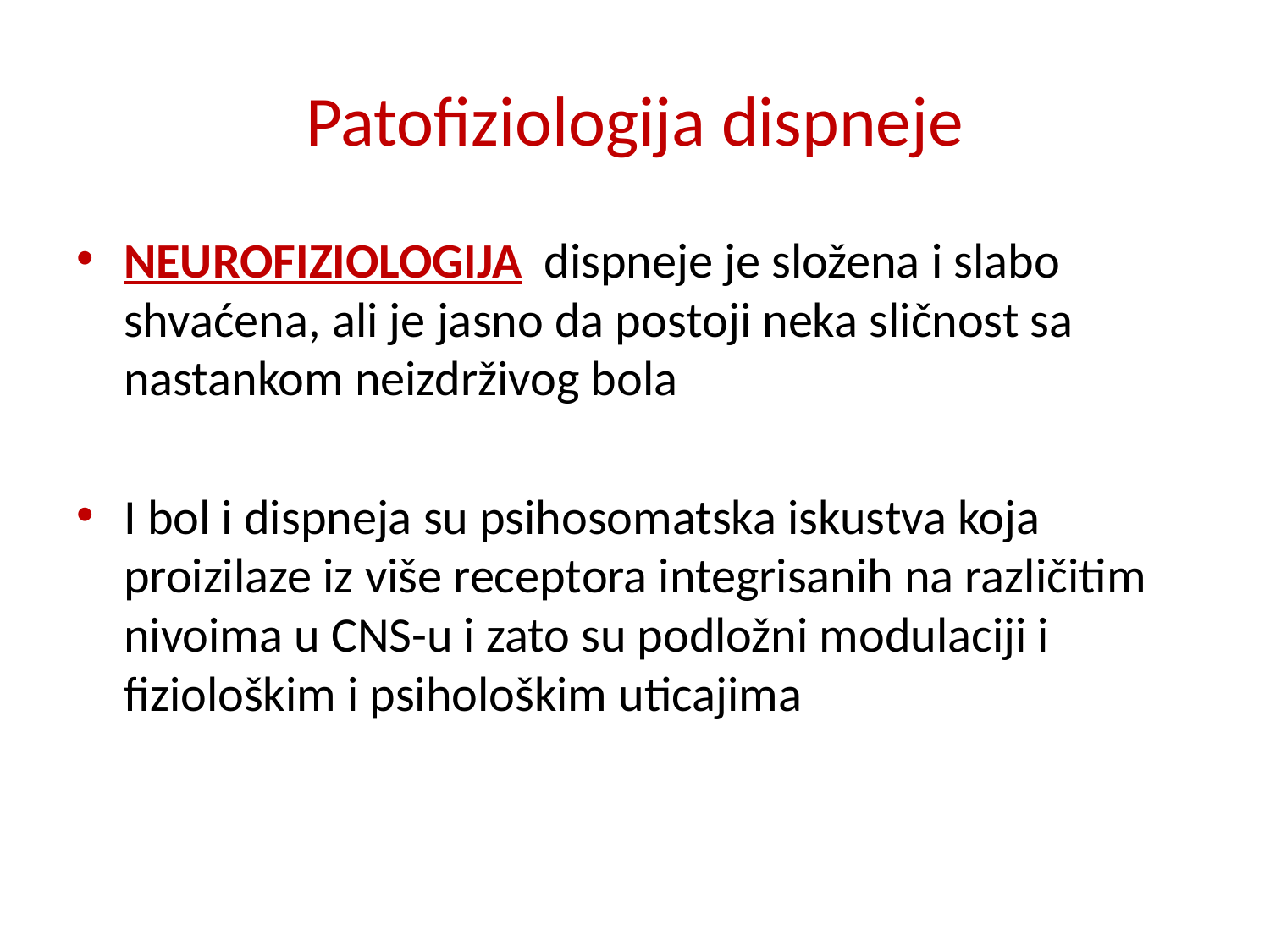

# Patofiziologija dispneje
NEUROFIZIOLOGIJA  dispneje je složena i slabo shvaćena, ali je jasno da postoji neka sličnost sa nastankom neizdrživog bola

I bol i dispneja su psihosomatska iskustva koja proizilaze iz više receptora integrisanih na različitim nivoima u CNS-u i zato su podložni modulaciji i fiziološkim i psihološkim uticajima